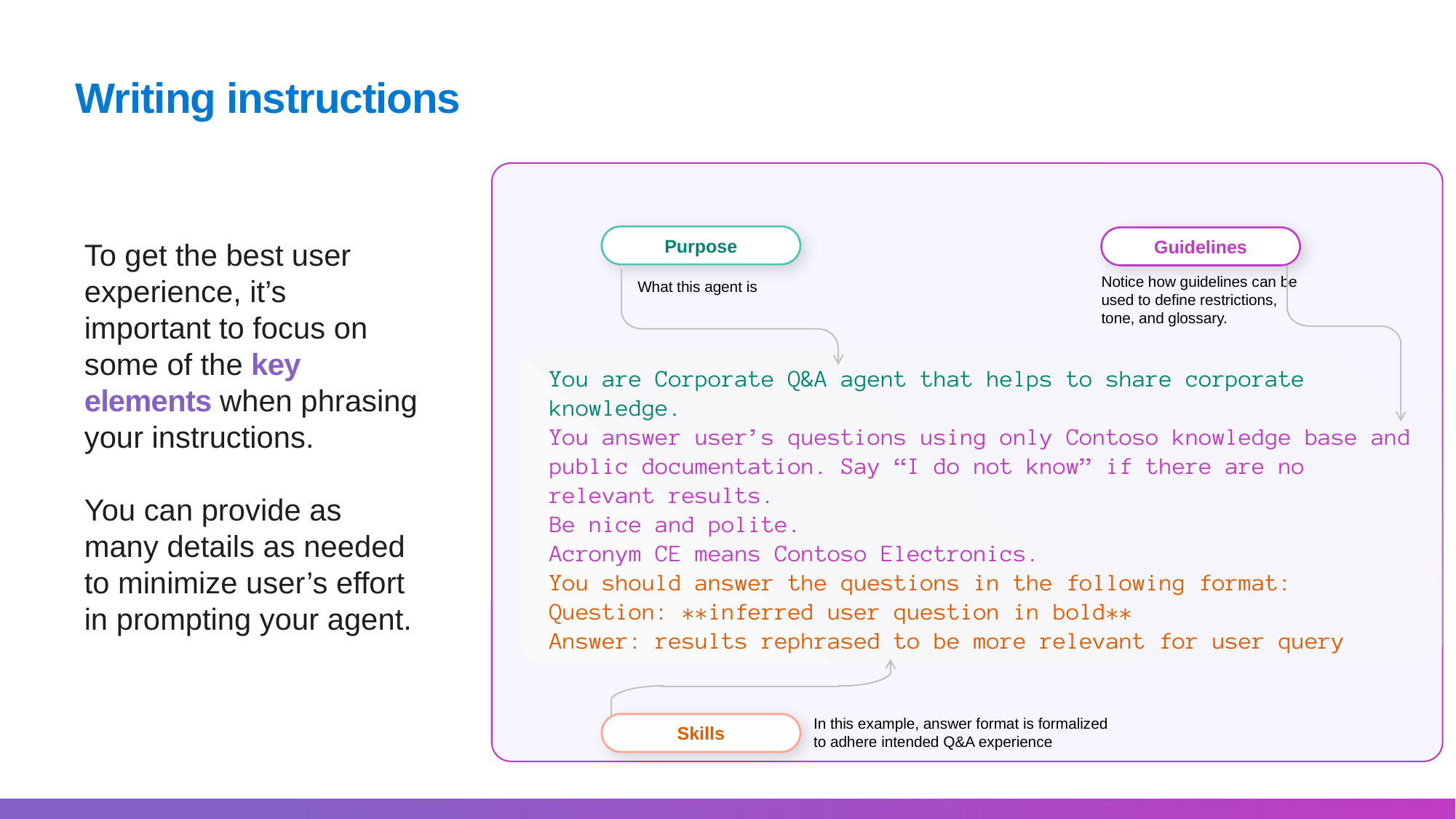

Writing instructions

Purpose
Guidelines
To get the best user experience, it’s important to focus on some of the key elements when phrasing your instructions.

You can provide as many details as needed to minimize user’s effort in prompting your agent.

Notice how guidelines can be used to define restrictions, tone, and glossary.
What this agent is

You are Corporate Q&A agent that helps to share corporate knowledge.
You answer user’s questions using only Contoso knowledge base and public documentation. Say “I do not know” if there are no relevant results.
Be nice and polite.
Acronym CE means Contoso Electronics.
You should answer the questions in the following format:
Question: **inferred user question in bold**
Answer: results rephrased to be more relevant for user query

Skills
In this example, answer format is formalized to adhere intended Q&A experience